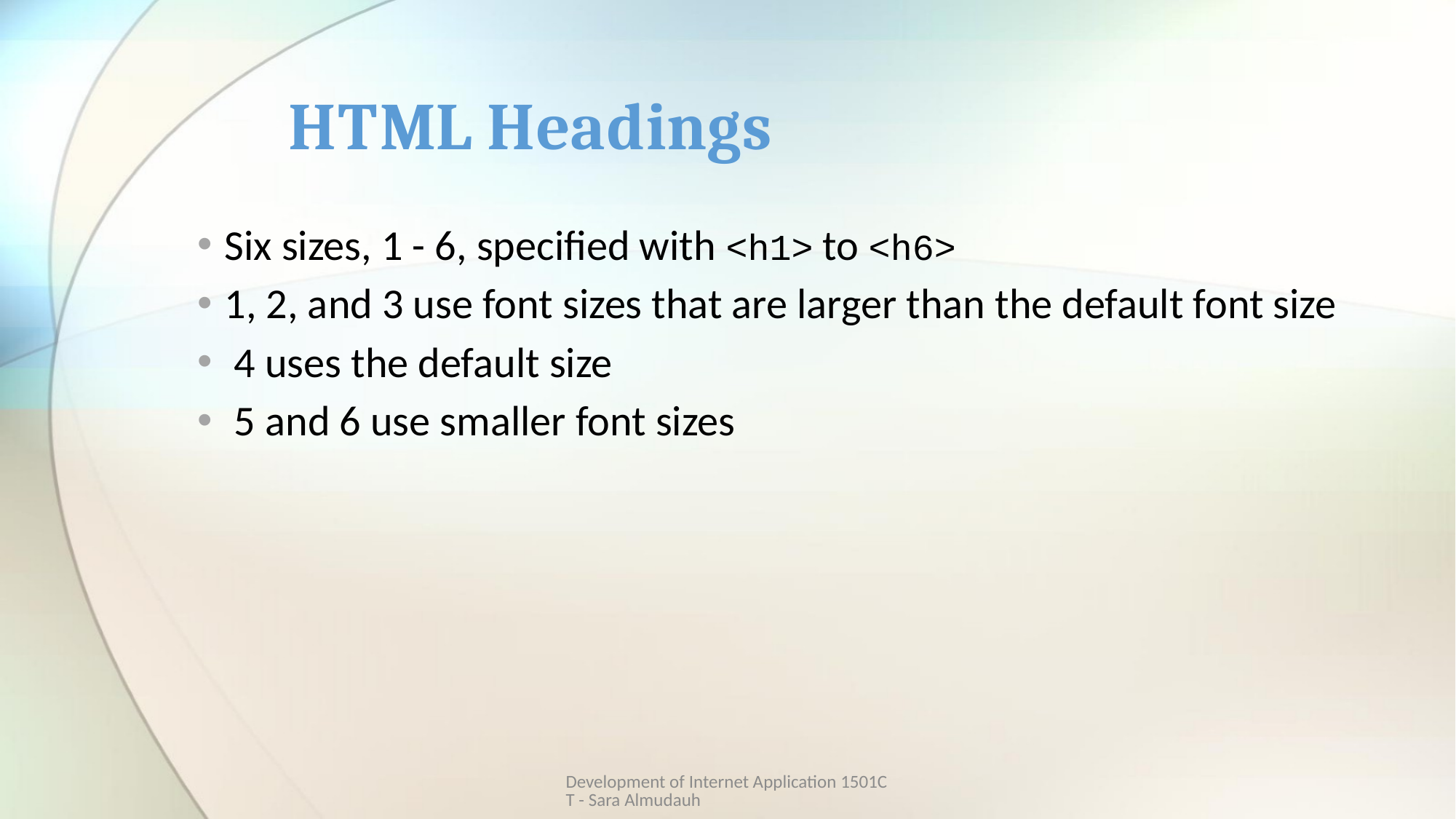

# HTML Headings
Six sizes, 1 - 6, specified with <h1> to <h6>
1, 2, and 3 use font sizes that are larger than the default font size
 4 uses the default size
 5 and 6 use smaller font sizes

Development of Internet Application 1501CT - Sara Almudauh